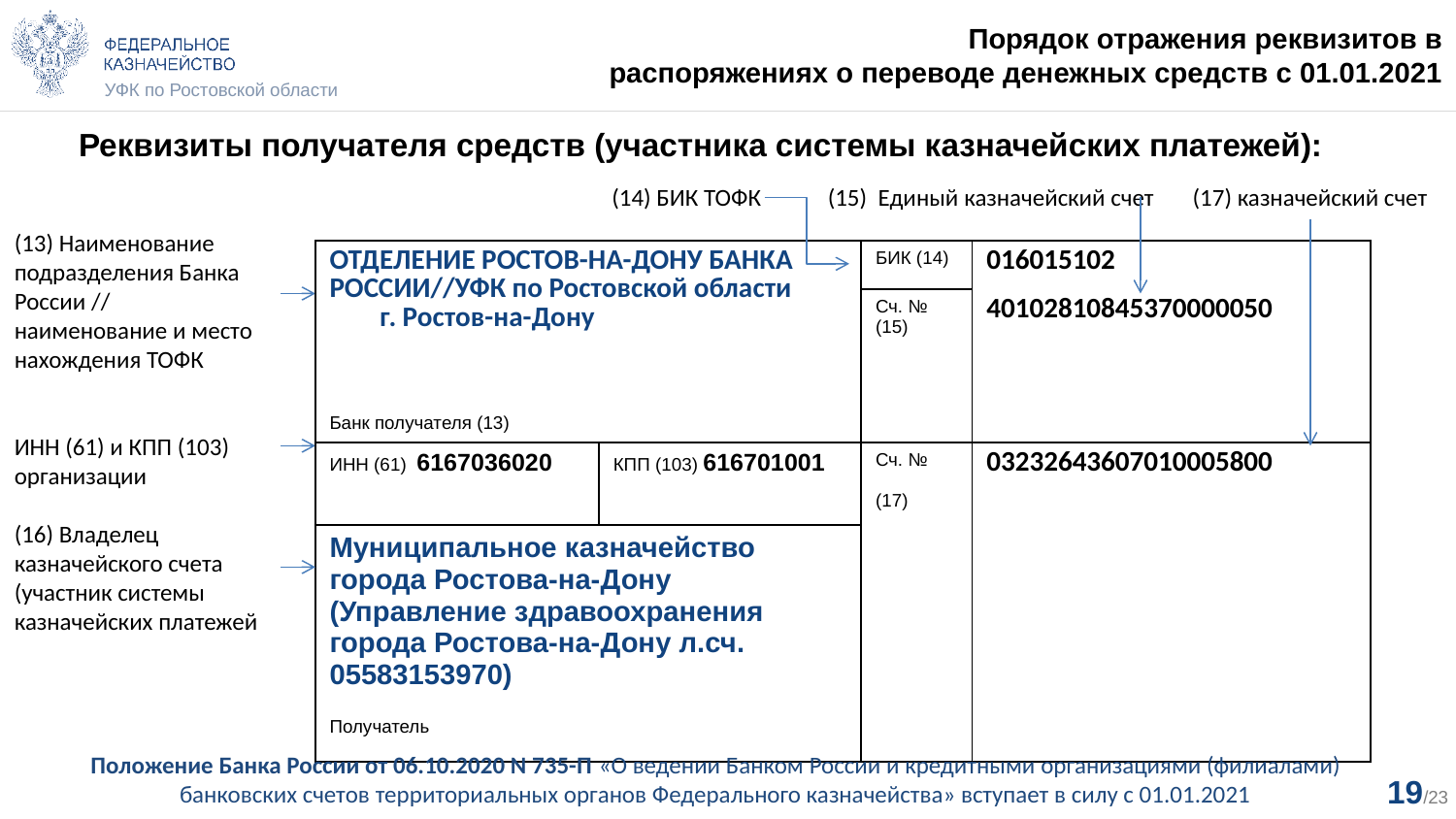

Порядок отражения реквизитов в распоряжениях о переводе денежных средств с 01.01.2021
УФК по Ростовской области
Реквизиты получателя средств (участника системы казначейских платежей):

            (14) БИК ТОФК            (15)  Единый казначейский счет       (17) казначейский счет
(13) Наименование подразделения Банка России //
наименование и место нахождения ТОФК

ИНН (61) и КПП (103) организации

(16) Владелец
казначейского счета (участник системы казначейских платежей

| ОТДЕЛЕНИЕ РОСТОВ-НА-ДОНУ БАНКА РОССИИ//УФК по Ростовской области г. Ростов-на-Дону |  | БИК (14) | 016015102 |
| --- | --- | --- | --- |
|  |  | Сч. № (15) | 40102810845370000050 |
| Банк получателя (13) |  |  |  |
| ИНН (61) 6167036020 | КПП (103) 616701001 | Сч. № (17) | 03232643607010005800 |
| Муниципальное казначейство города Ростова-на-Дону (Управление здравоохранения города Ростова-на-Дону л.сч. 05583153970) |  |  |  |
| Получатель |  |  |  |
Положение Банка России от 06.10.2020 N 735-П «О ведении Банком России и кредитными организациями (филиалами) банковских счетов территориальных органов Федерального казначейства» вступает в силу с 01.01.2021
19/23